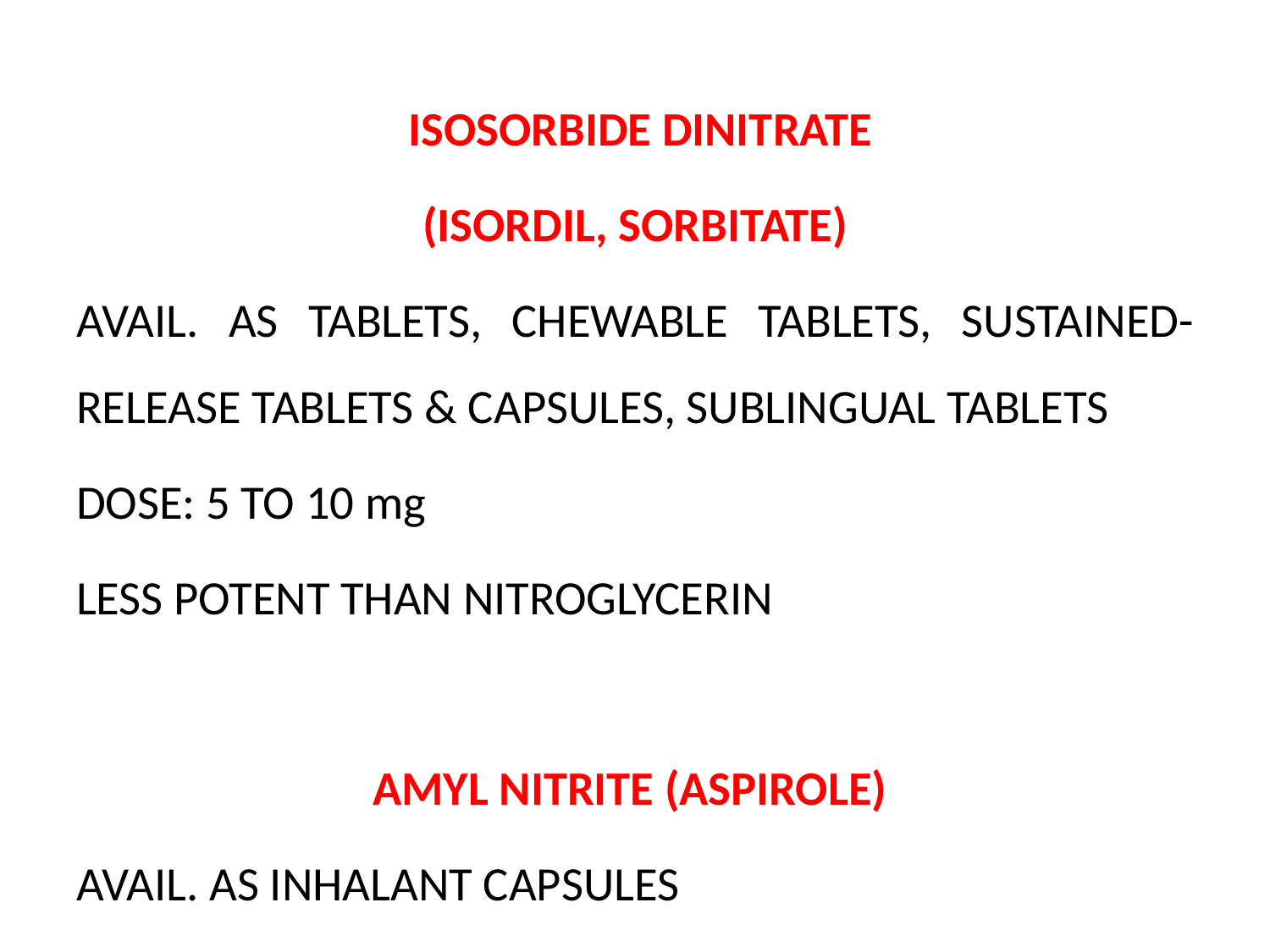

ISOSORBIDE DINITRATE
(ISORDIL, SORBITATE)
AVAIL. AS TABLETS, CHEWABLE TABLETS, SUSTAINED- RELEASE TABLETS & CAPSULES, SUBLINGUAL TABLETS
DOSE: 5 TO 10 mg
LESS POTENT THAN NITROGLYCERIN

AMYL NITRITE (ASPIROLE)
AVAIL. AS INHALANT CAPSULES